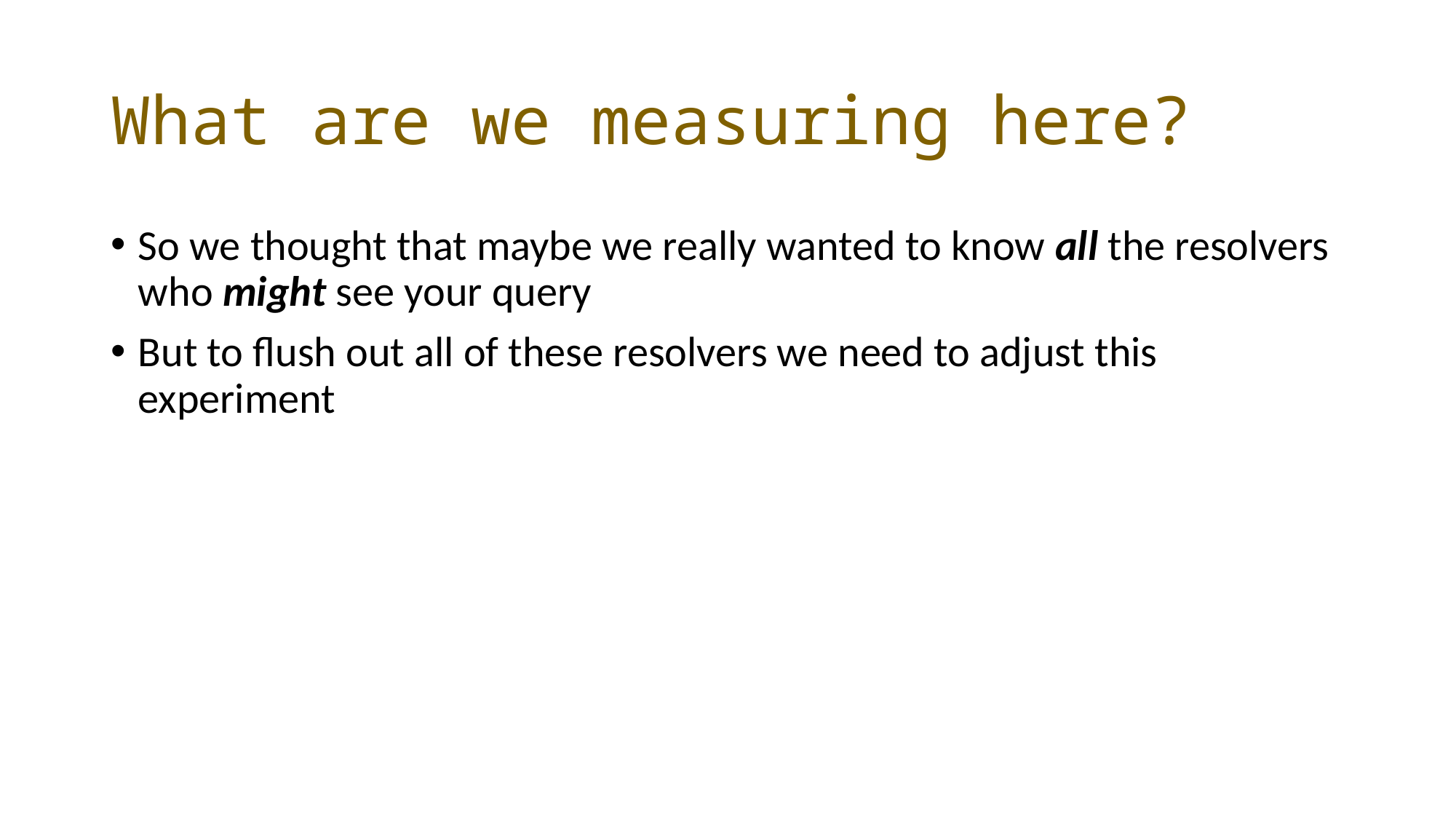

# What are we measuring here?
So we thought that maybe we really wanted to know all the resolvers who might see your query
But to flush out all of these resolvers we need to adjust this experiment